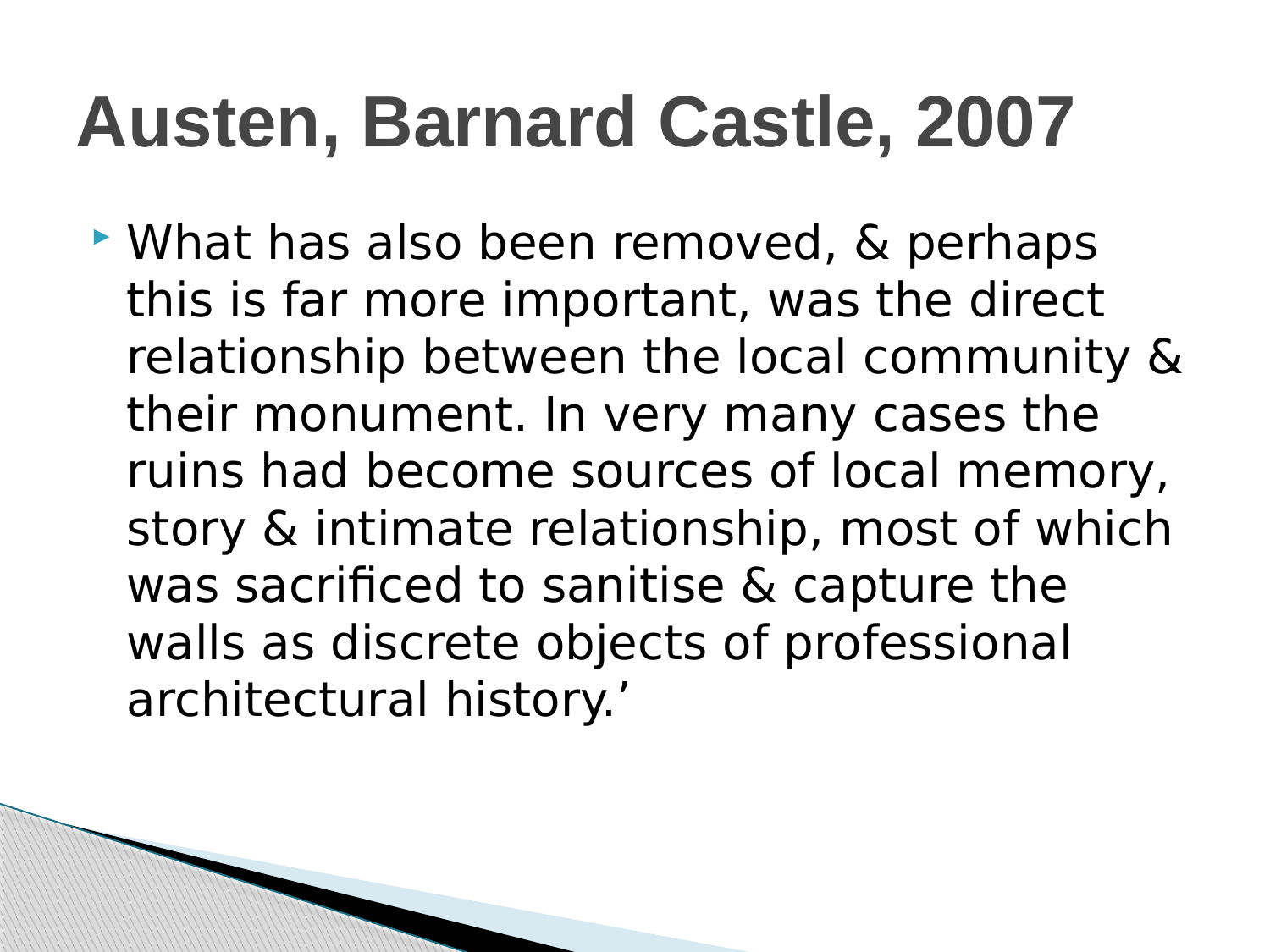

# Austen, Barnard Castle, 2007
What has also been removed, & perhaps this is far more important, was the direct relationship between the local community & their monument. In very many cases the ruins had become sources of local memory, story & intimate relationship, most of which was sacrificed to sanitise & capture the walls as discrete objects of professional architectural history.’